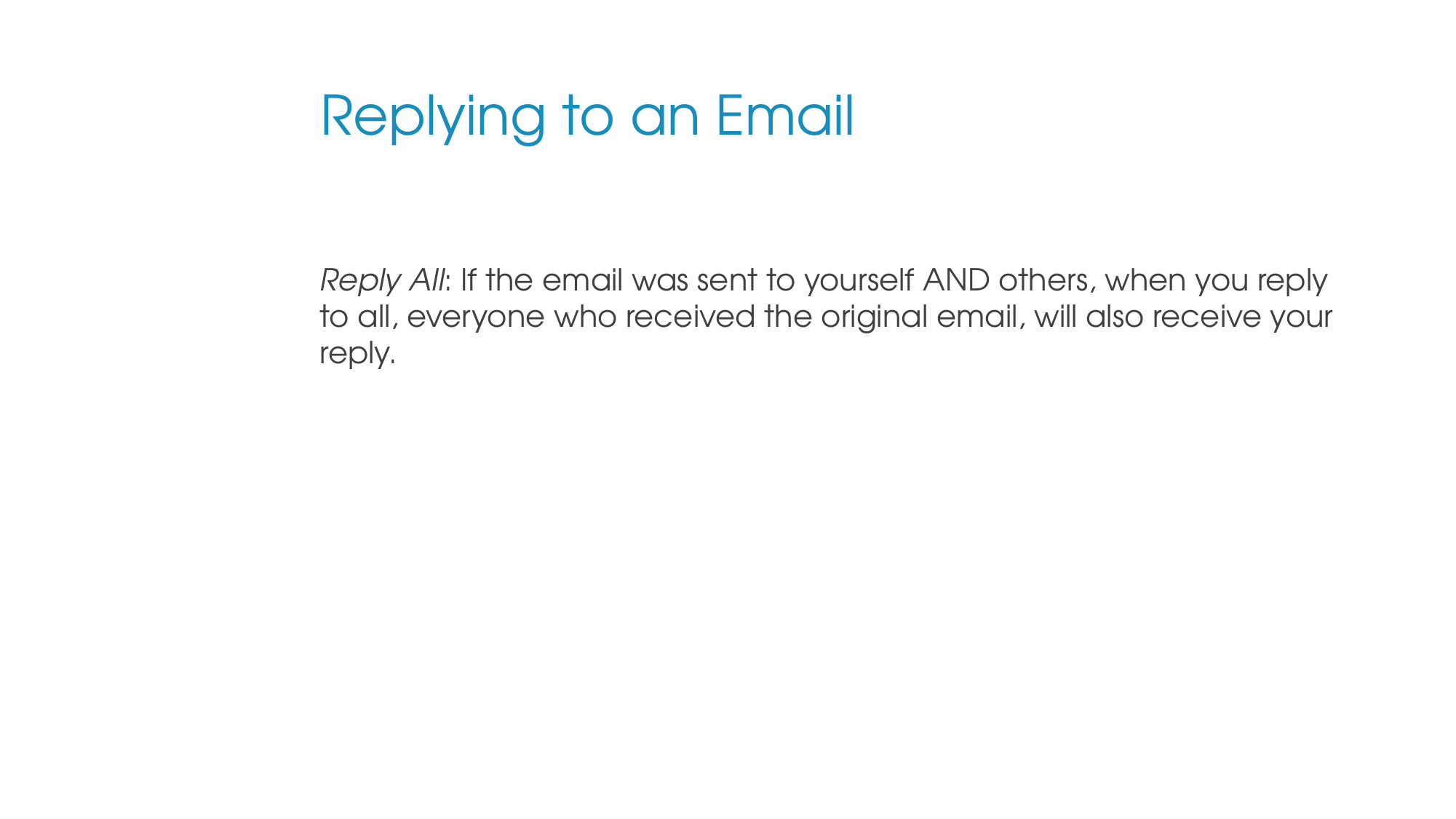

# Replying to an Email
Reply All: If the email was sent to yourself AND others, when you reply to all, everyone who received the original email, will also receive your reply.